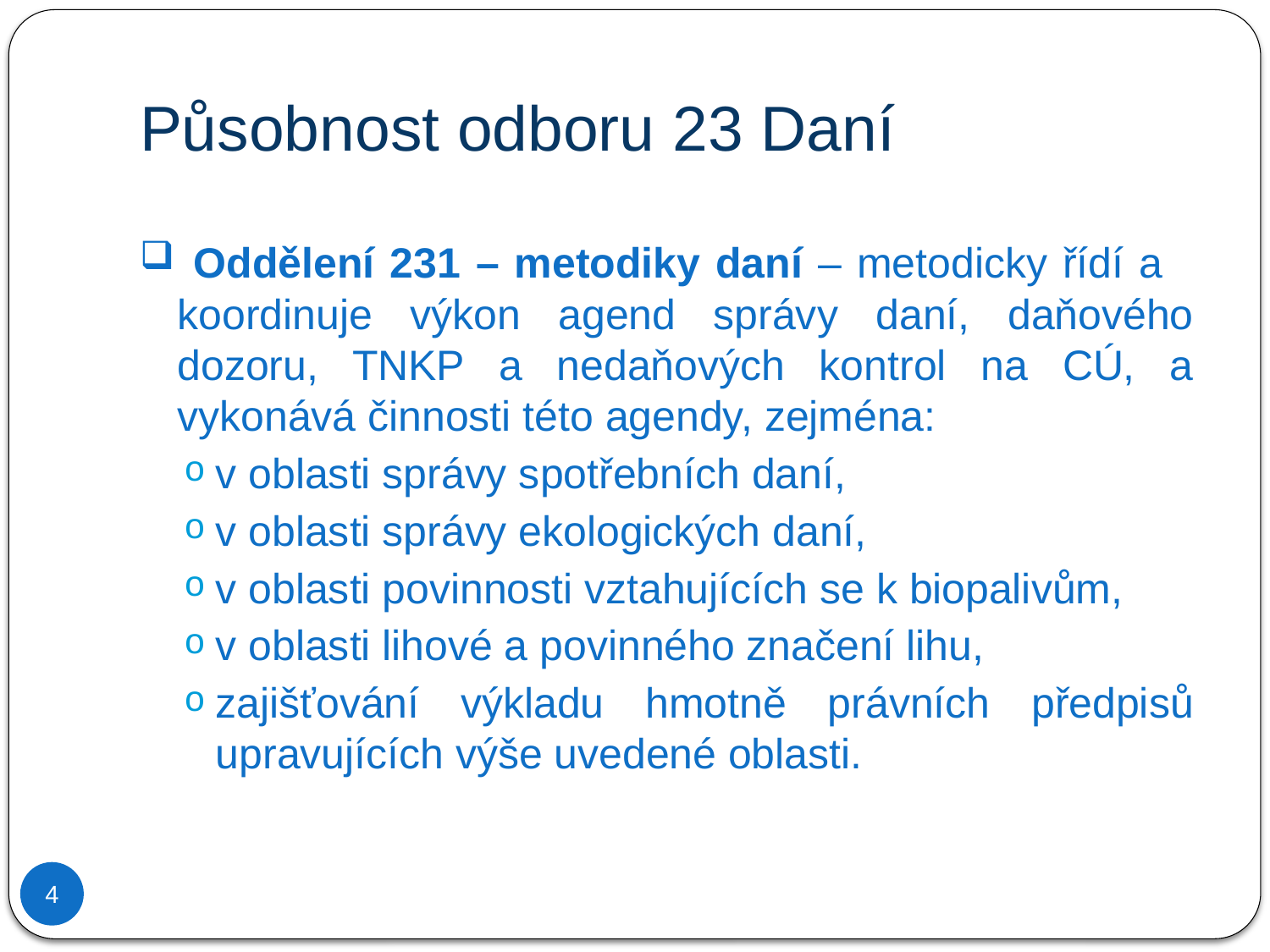

# Působnost odboru 23 Daní
 Oddělení 231 – metodiky daní – metodicky řídí a   koordinuje výkon agend správy daní, daňového dozoru, TNKP a nedaňových kontrol na CÚ, a vykonává činnosti této agendy, zejména:
v oblasti správy spotřebních daní,
v oblasti správy ekologických daní,
v oblasti povinnosti vztahujících se k biopalivům,
v oblasti lihové a povinného značení lihu,
zajišťování výkladu hmotně právních předpisů upravujících výše uvedené oblasti.

4